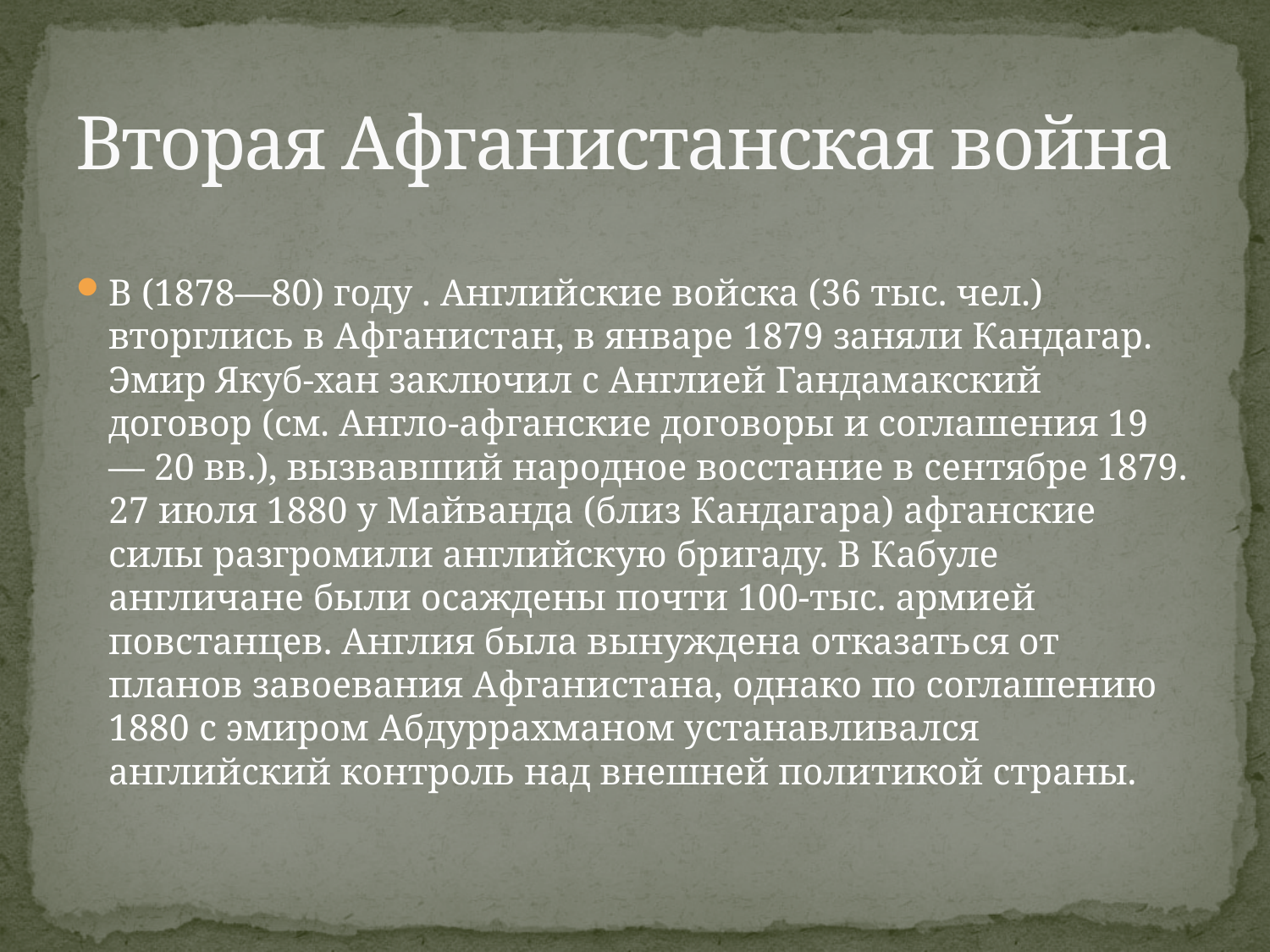

# Вторая Афганистанская война

В (1878—80) году . Английские войска (36 тыс. чел.) вторглись в Афганистан, в январе 1879 заняли Кандагар. Эмир Якуб-хан заключил с Англией Гандамакский договор (см. Англо-афганские договоры и соглашения 19 — 20 вв.), вызвавший народное восстание в сентябре 1879. 27 июля 1880 у Майванда (близ Кандагара) афганские силы разгромили английскую бригаду. В Кабуле англичане были осаждены почти 100-тыс. армией повстанцев. Англия была вынуждена отказаться от планов завоевания Афганистана, однако по соглашению 1880 с эмиром Абдуррахманом устанавливался английский контроль над внешней политикой страны.